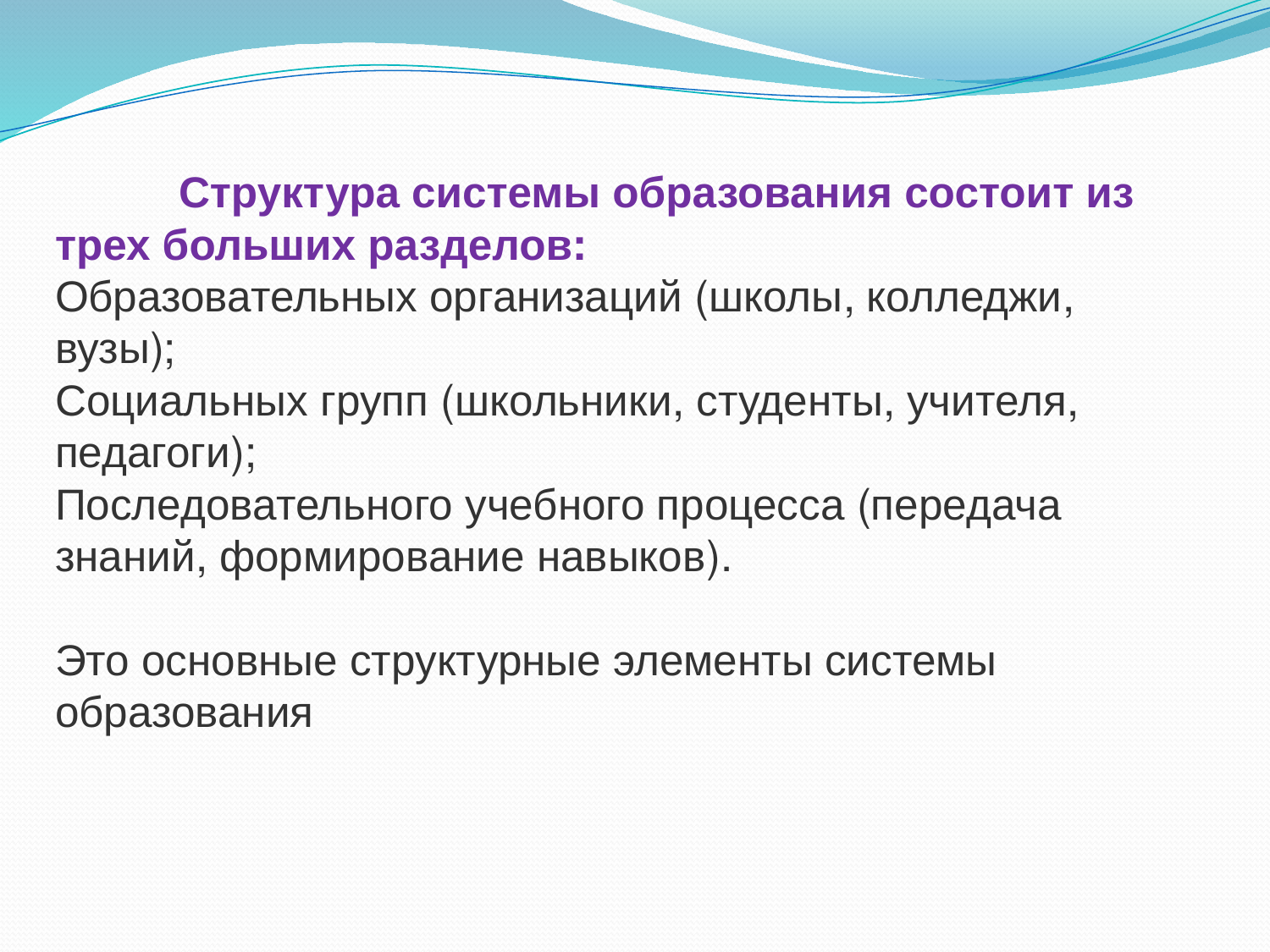

# Структура системы образования состоит из трех больших разделов: Образовательных организаций (школы, колледжи, вузы); Социальных групп (школьники, студенты, учителя, педагоги); Последовательного учебного процесса (передача знаний, формирование навыков). Это основные структурные элементы системы образования